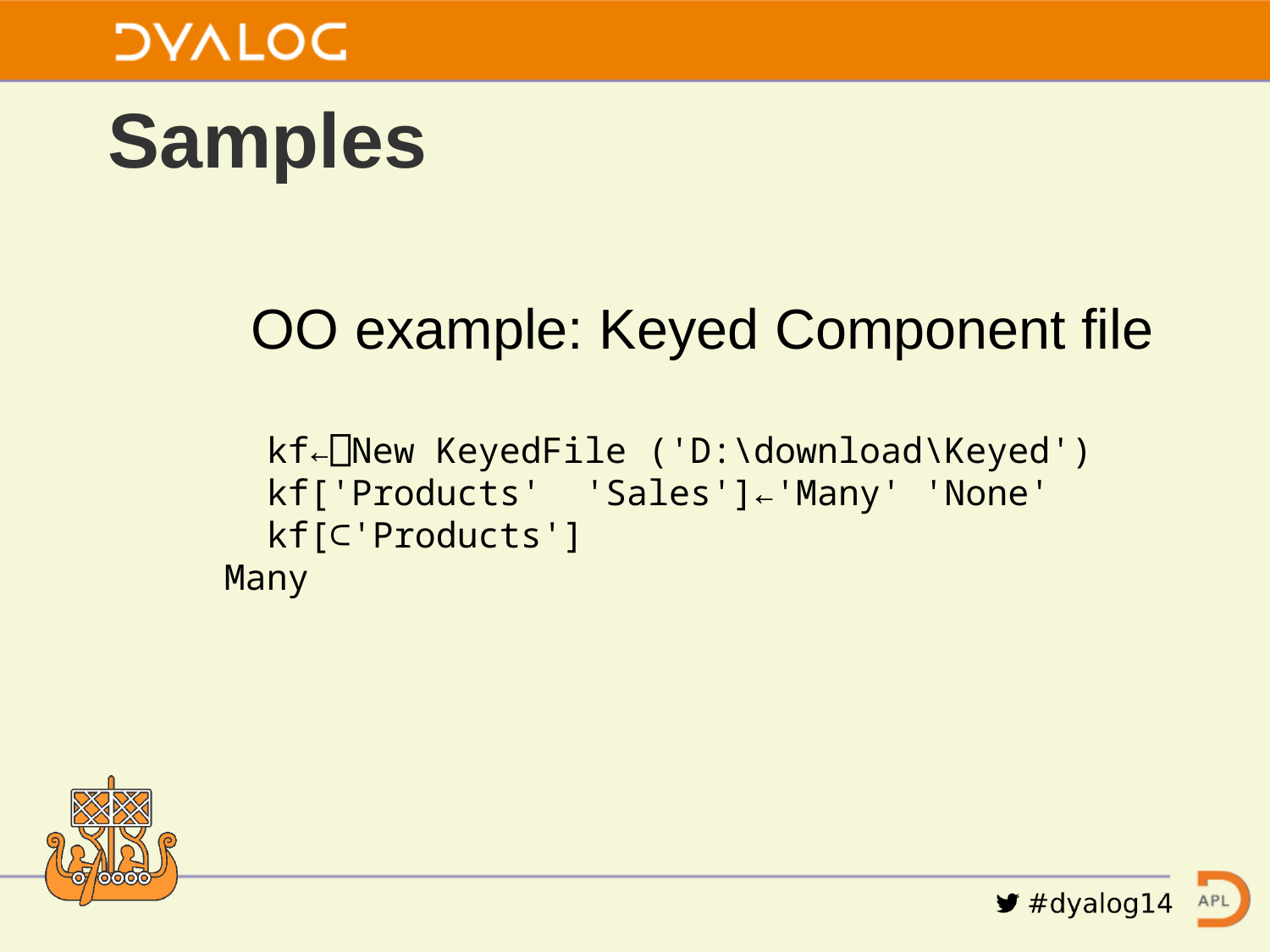

# Samples
OO example: Keyed Component file

   kf←⎕New KeyedFile ('D:\download\Keyed')
   kf['Products'  'Sales']←'Many' 'None'
   kf[⊂'Products']
 Many